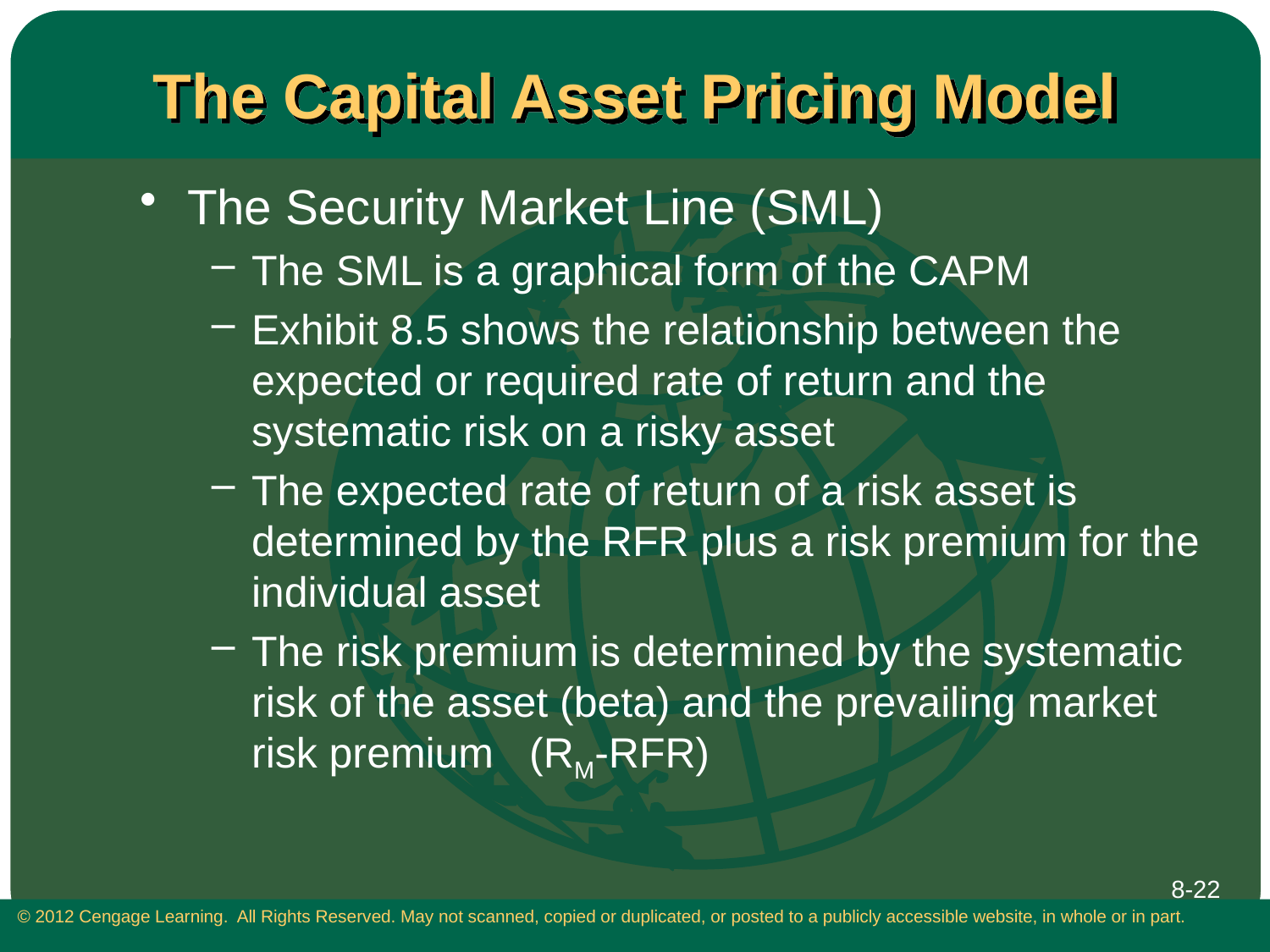

# The Capital Asset Pricing Model
The Security Market Line (SML)
The SML is a graphical form of the CAPM
Exhibit 8.5 shows the relationship between the expected or required rate of return and the systematic risk on a risky asset
The expected rate of return of a risk asset is determined by the RFR plus a risk premium for the individual asset
The risk premium is determined by the systematic risk of the asset (beta) and the prevailing market risk premium   (RM-RFR)

8-22
 © 2012 Cengage Learning.  All Rights Reserved. May not scanned, copied or duplicated, or posted to a publicly accessible website, in whole or in part.